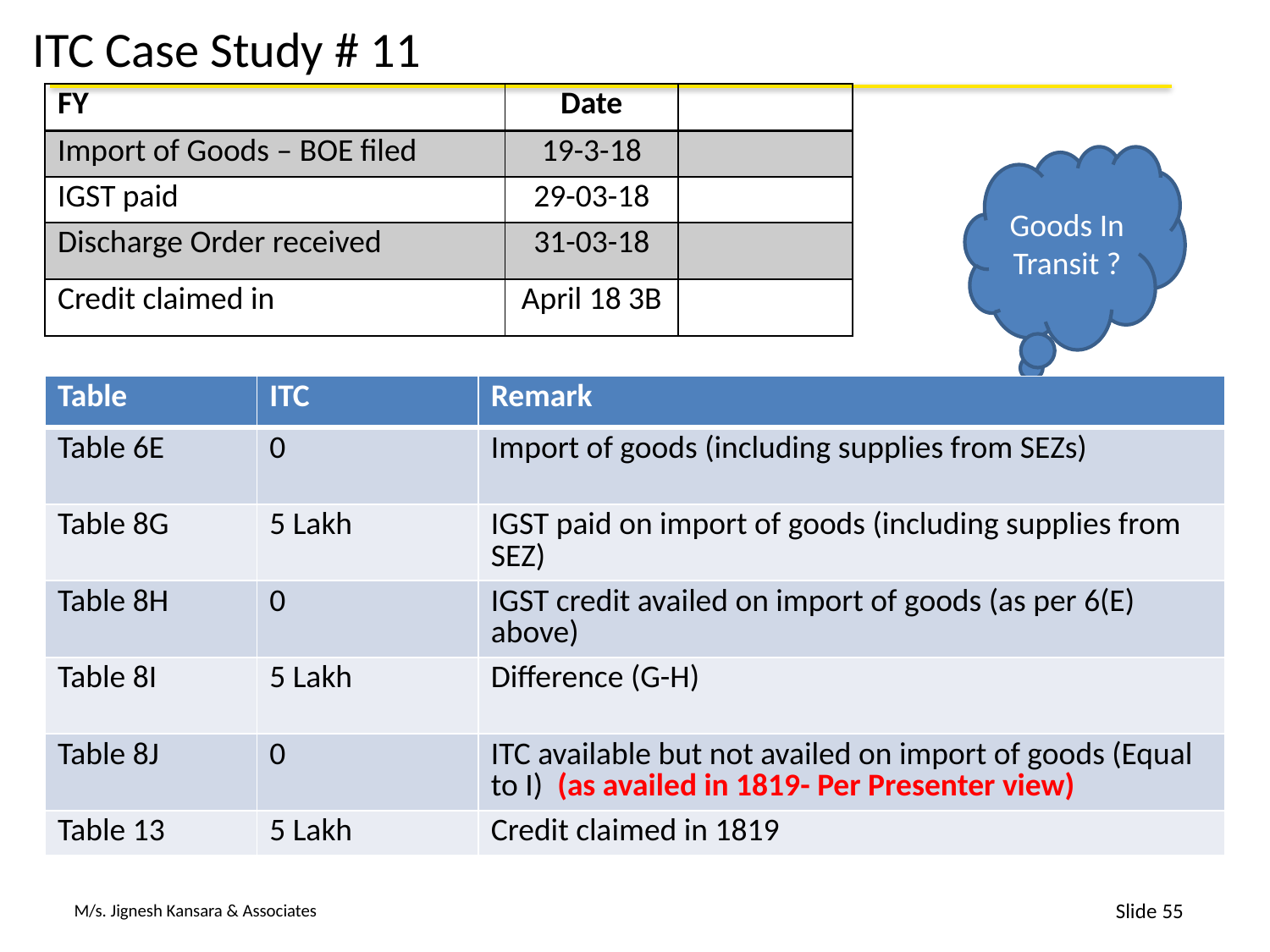

# ITC Case Study # 11
| FY | Date |  |
| --- | --- | --- |
| Import of Goods – BOE filed | 19-3-18 |  |
| IGST paid | 29-03-18 |  |
| Discharge Order received | 31-03-18 |  |
| Credit claimed in | April 18 3B |  |
Goods In Transit ?
| Table | ITC | Remark |
| --- | --- | --- |
| Table 6E | 0 | Import of goods (including supplies from SEZs) |
| Table 8G | 5 Lakh | IGST paid on import of goods (including supplies from SEZ) |
| Table 8H | 0 | IGST credit availed on import of goods (as per 6(E) above) |
| Table 8I | 5 Lakh | Difference (G-H) |
| Table 8J | 0 | ITC available but not availed on import of goods (Equal to I) (as availed in 1819- Per Presenter view) |
| Table 13 | 5 Lakh | Credit claimed in 1819 |
55